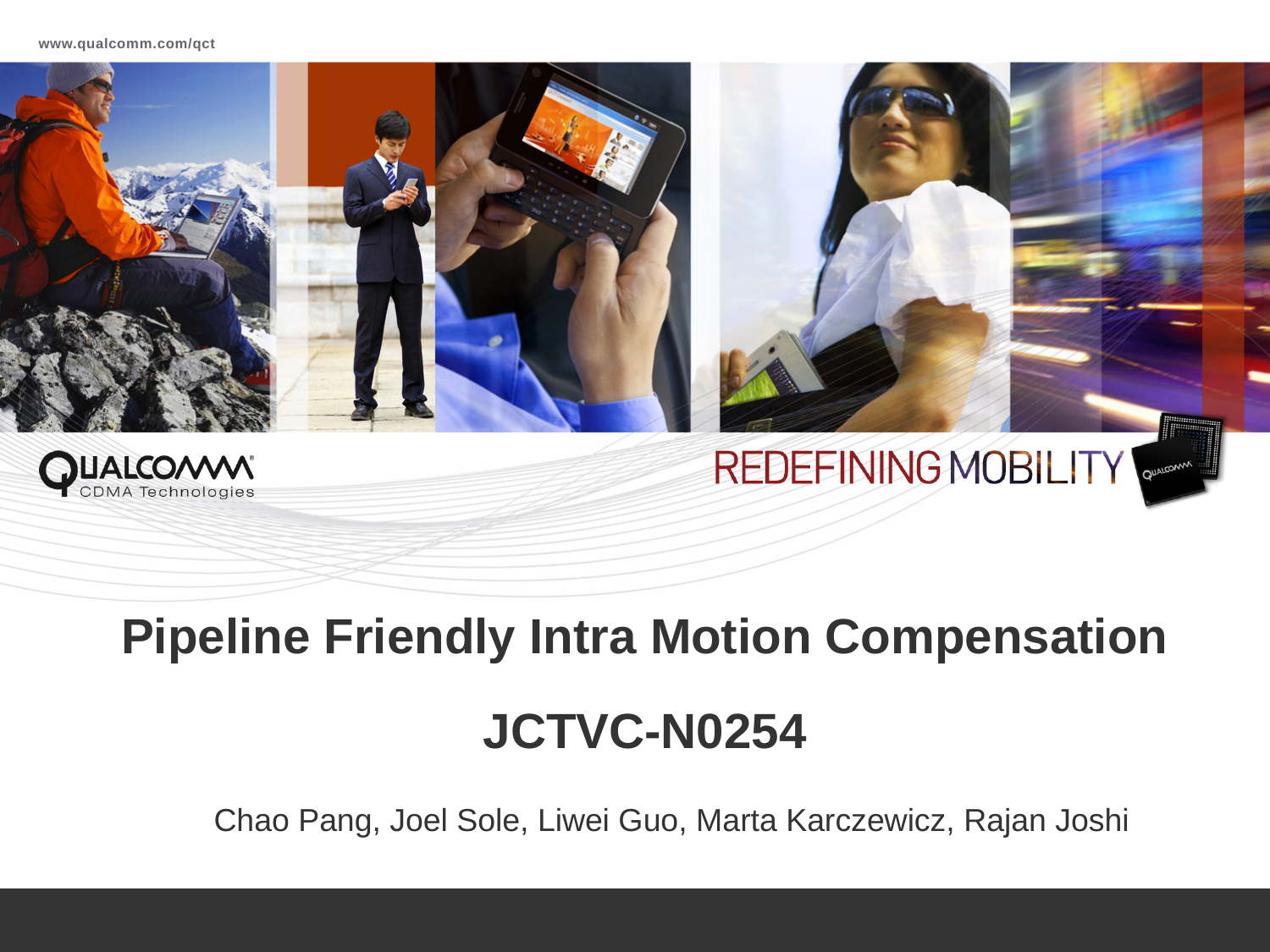

# Pipeline Friendly Intra Motion Compensation JCTVC-N0254
Chao Pang, Joel Sole, Liwei Guo, Marta Karczewicz, Rajan Joshi